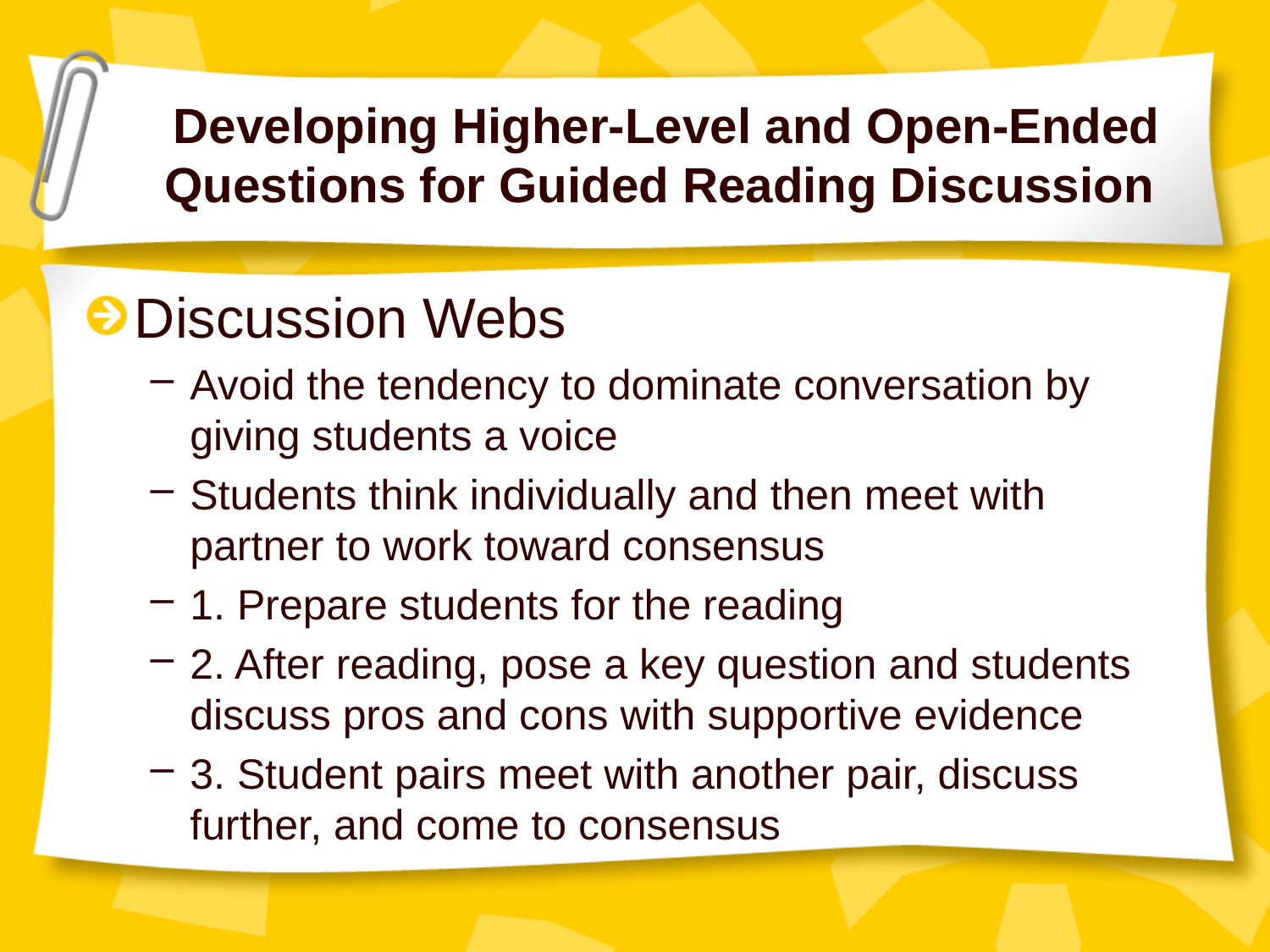

# Developing Higher-Level and Open-Ended Questions for Guided Reading Discussion
Discussion Webs
Avoid the tendency to dominate conversation by giving students a voice
Students think individually and then meet with partner to work toward consensus
1. Prepare students for the reading
2. After reading, pose a key question and students discuss pros and cons with supportive evidence
3. Student pairs meet with another pair, discuss further, and come to consensus